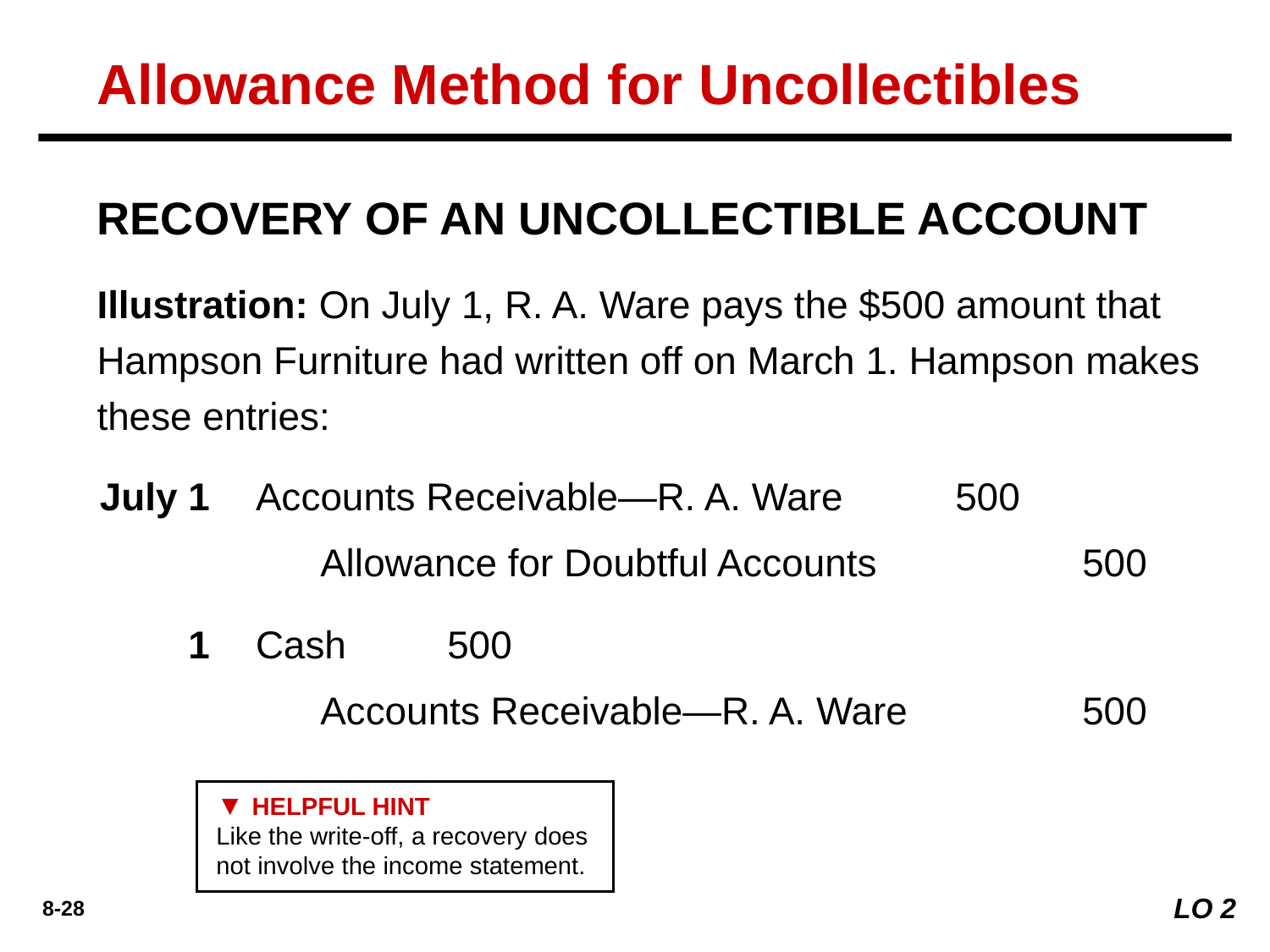

Allowance Method for Uncollectibles

RECOVERY OF AN UNCOLLECTIBLE ACCOUNT
Illustration: On July 1, R. A. Ware pays the $500 amount that Hampson Furniture had written off on March 1. Hampson makes these entries:
July 1
Accounts Receivable—R. A. Ware 	500
	Allowance for Doubtful Accounts 		500
1
Cash	500
	Accounts Receivable—R. A. Ware 		500
▼ HELPFUL HINT
Like the write-off, a recovery does not involve the income statement.
LO 2